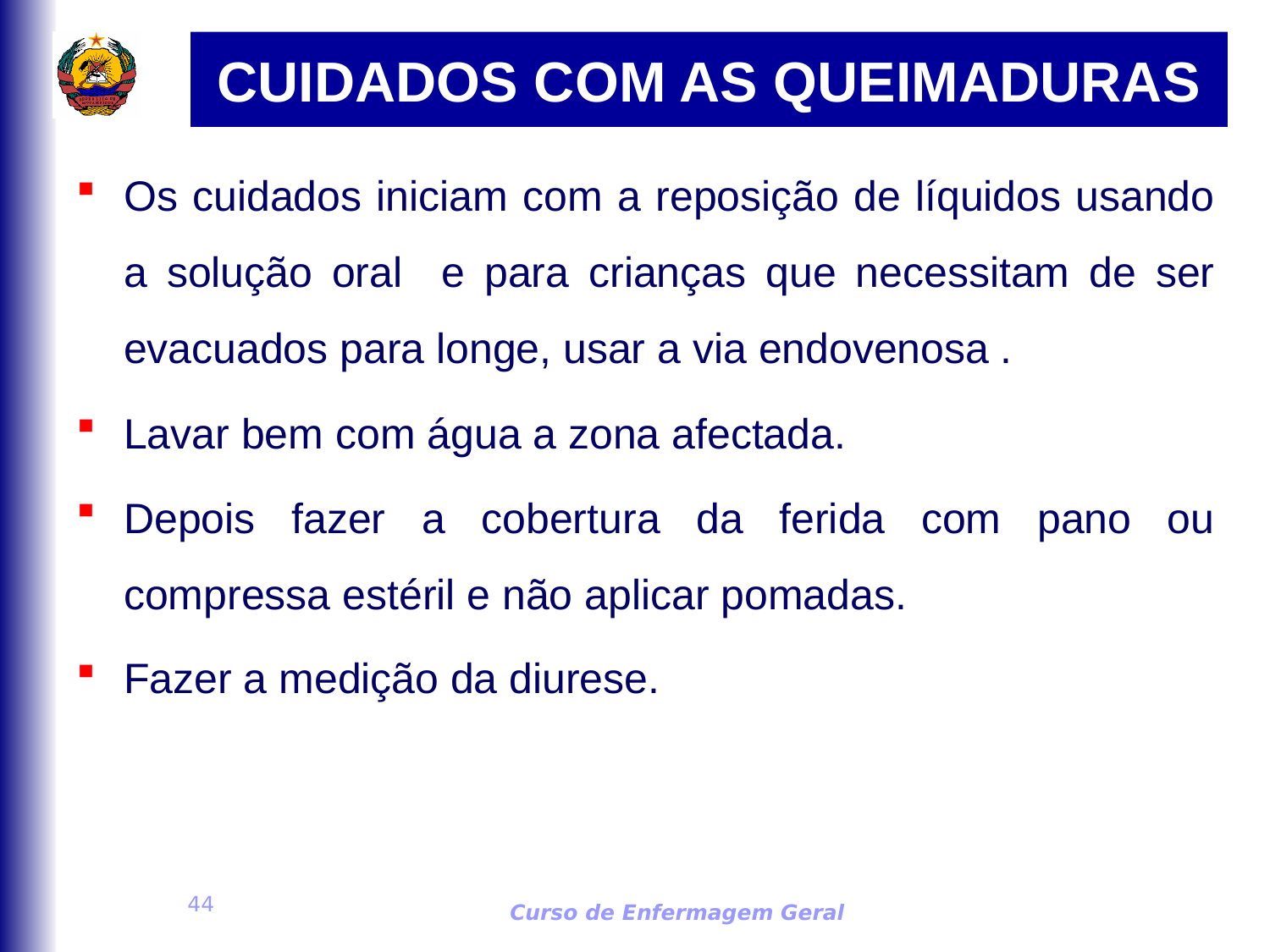

# CUIDADOS COM AS QUEIMADURAS
Os cuidados iniciam com a reposição de líquidos usando a solução oral  e para crianças que necessitam de ser evacuados para longe, usar a via endovenosa .
Lavar bem com água a zona afectada.
Depois fazer a cobertura da ferida com pano ou compressa estéril e não aplicar pomadas.
Fazer a medição da diurese.
44
Curso de Enfermagem Geral